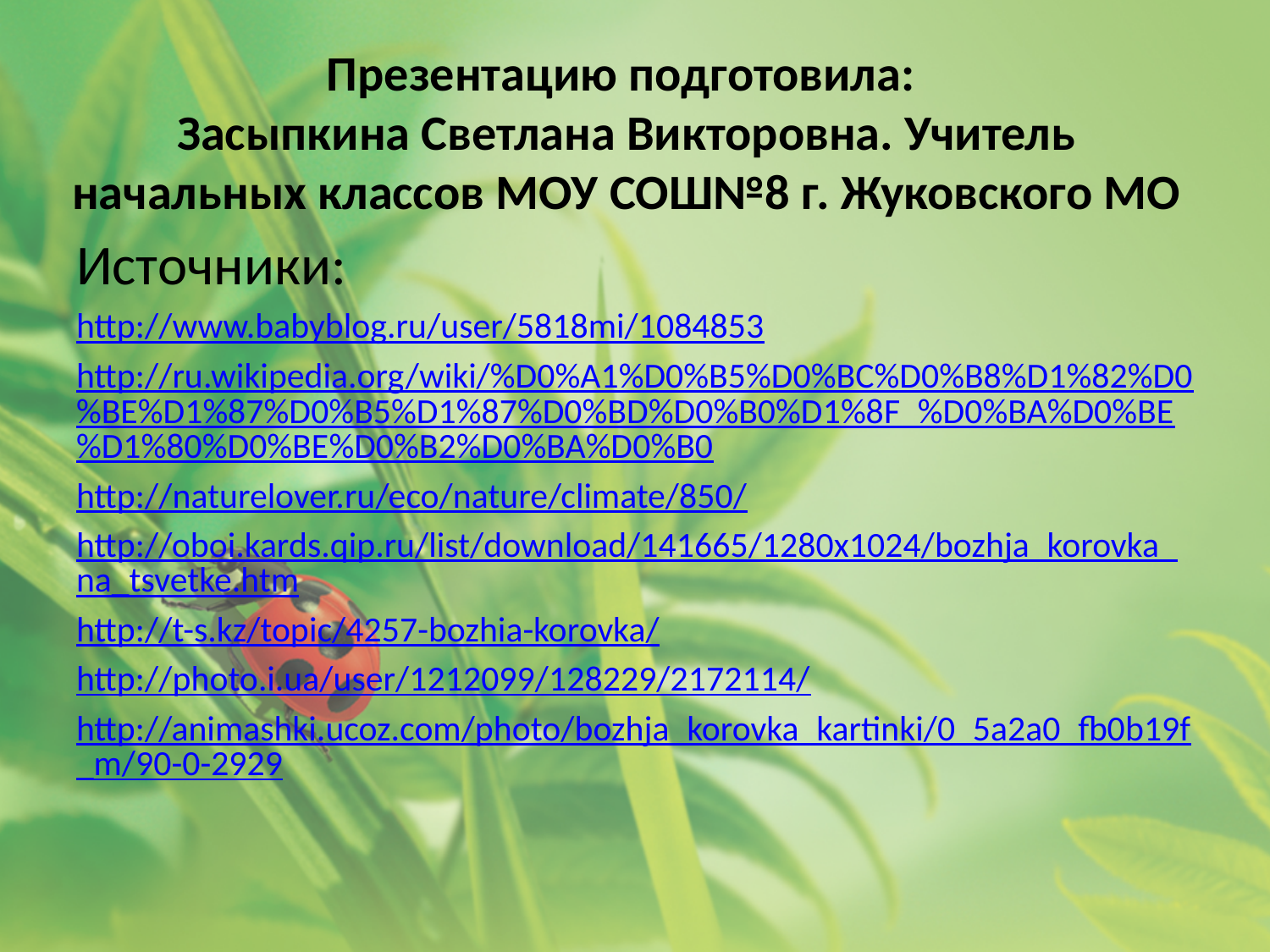

# Презентацию подготовила: Засыпкина Светлана Викторовна. Учитель начальных классов МОУ СОШ№8 г. Жуковского МО
Источники:
http://www.babyblog.ru/user/5818mi/1084853
http://ru.wikipedia.org/wiki/%D0%A1%D0%B5%D0%BC%D0%B8%D1%82%D0%BE%D1%87%D0%B5%D1%87%D0%BD%D0%B0%D1%8F_%D0%BA%D0%BE%D1%80%D0%BE%D0%B2%D0%BA%D0%B0
http://naturelover.ru/eco/nature/climate/850/
http://oboi.kards.qip.ru/list/download/141665/1280x1024/bozhja_korovka_na_tsvetke.htm
http://t-s.kz/topic/4257-bozhia-korovka/
http://photo.i.ua/user/1212099/128229/2172114/
http://animashki.ucoz.com/photo/bozhja_korovka_kartinki/0_5a2a0_fb0b19f_m/90-0-2929